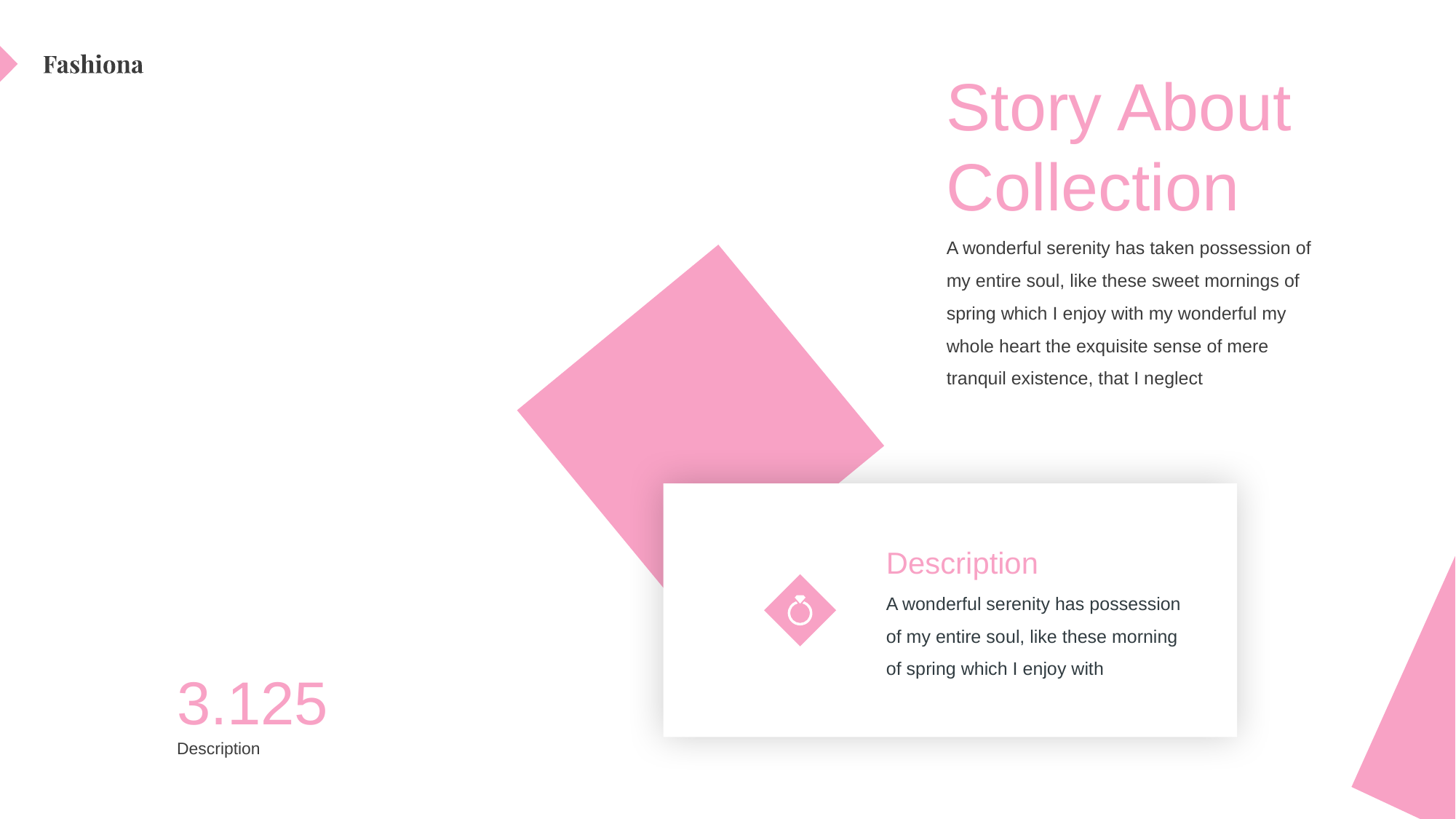

# Story About Collection

A wonderful serenity has taken possession of my entire soul, like these sweet mornings of spring which I enjoy with my wonderful my whole heart the exquisite sense of mere tranquil existence, that I neglect

Description

A wonderful serenity has possession of my entire soul, like these morning of spring which I enjoy with

3.125
Description